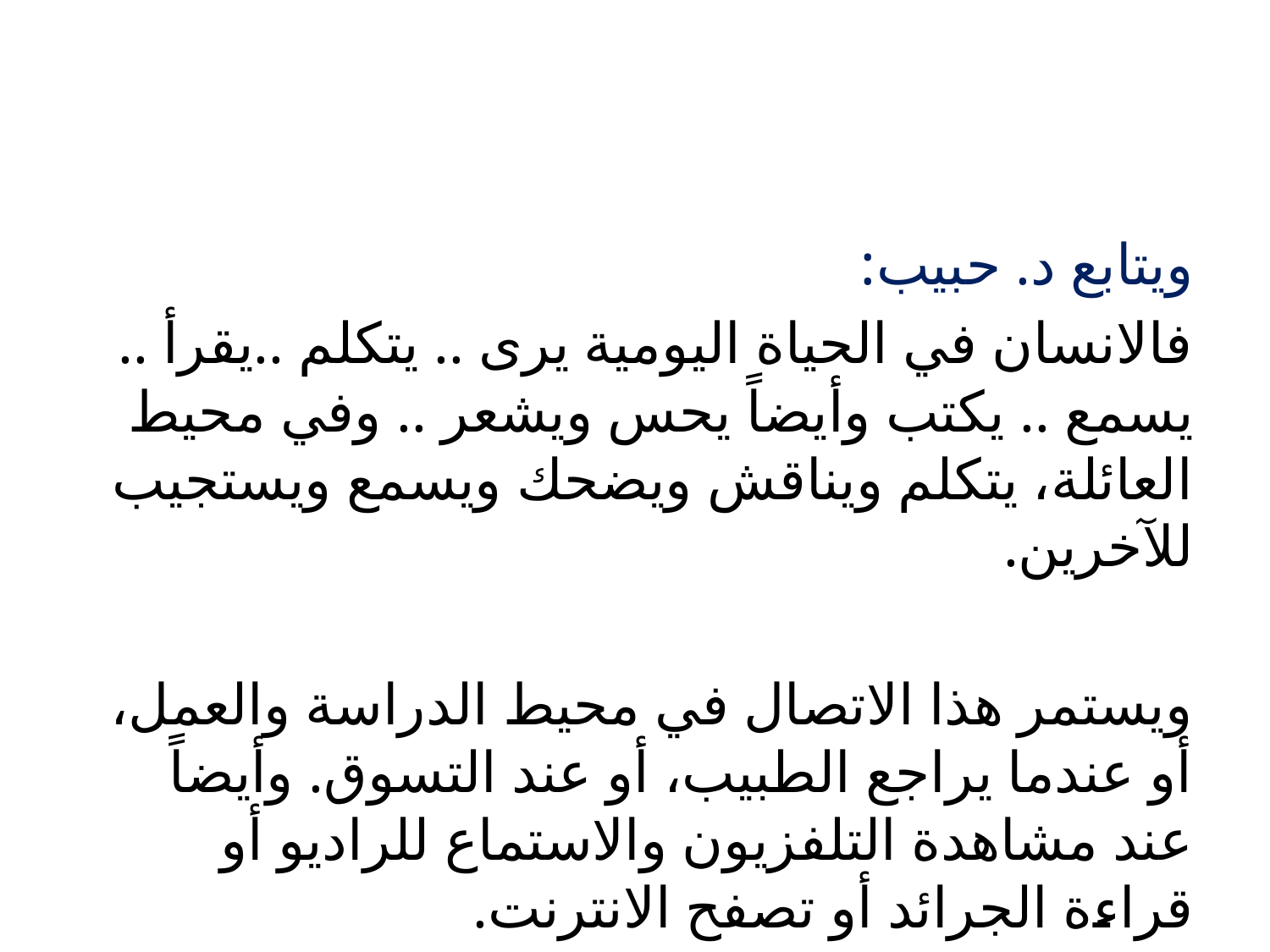

#
ويتابع د. حبيب:
فالانسان في الحياة اليومية يرى .. يتكلم ..يقرأ .. يسمع .. يكتب وأيضاً يحس ويشعر .. وفي محيط العائلة، يتكلم ويناقش ويضحك ويسمع ويستجيب للآخرين.

ويستمر هذا الاتصال في محيط الدراسة والعمل، أو عندما يراجع الطبيب، أو عند التسوق. وأيضاً عند مشاهدة التلفزيون والاستماع للراديو أو قراءة الجرائد أو تصفح الانترنت.